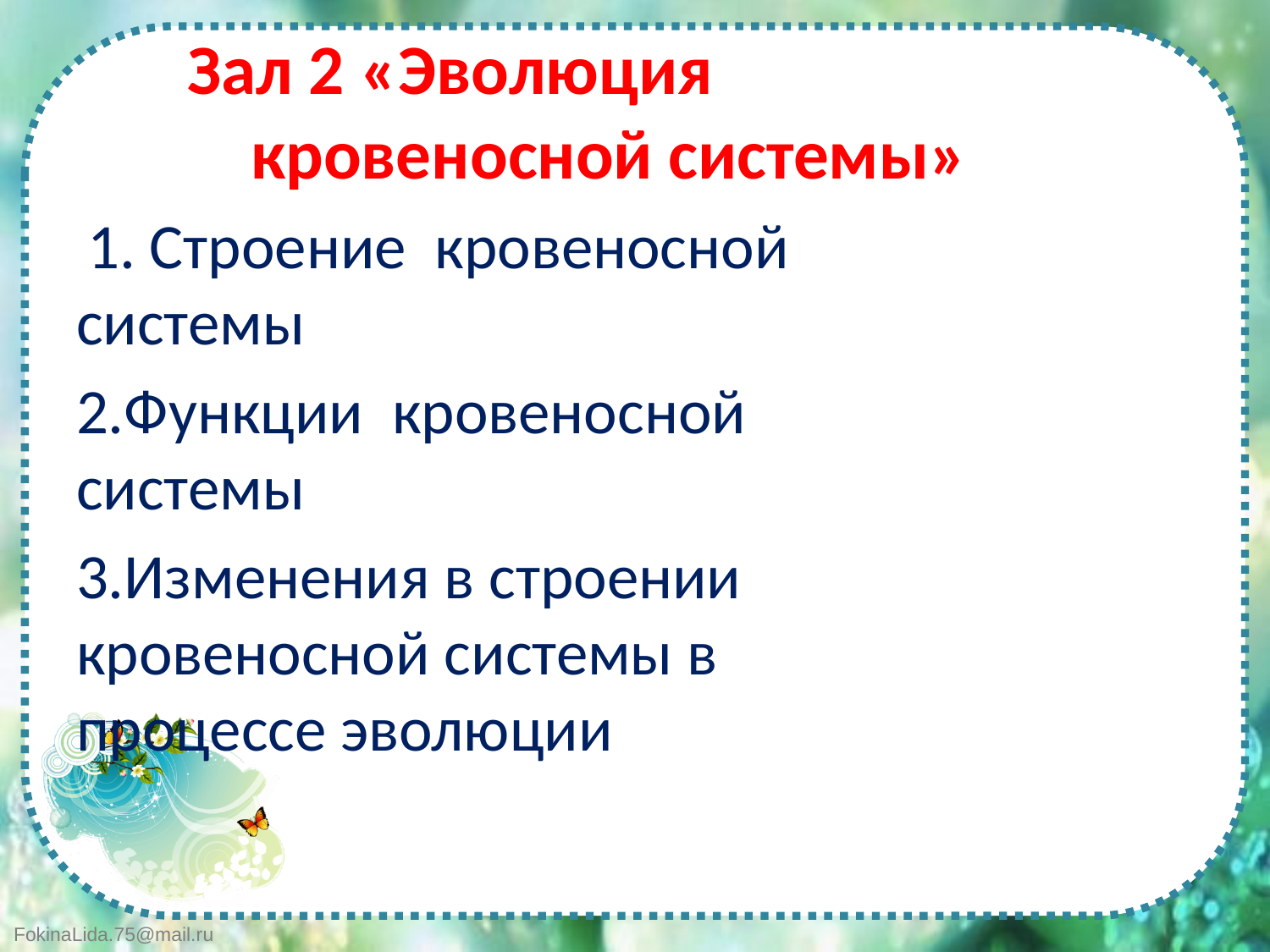

# Зал 2 «Эволюция                        кровеносной системы»

 1. Строение  кровеносной системы
2.Функции  кровеносной системы
3.Изменения в строении кровеносной системы в процессе эволюции